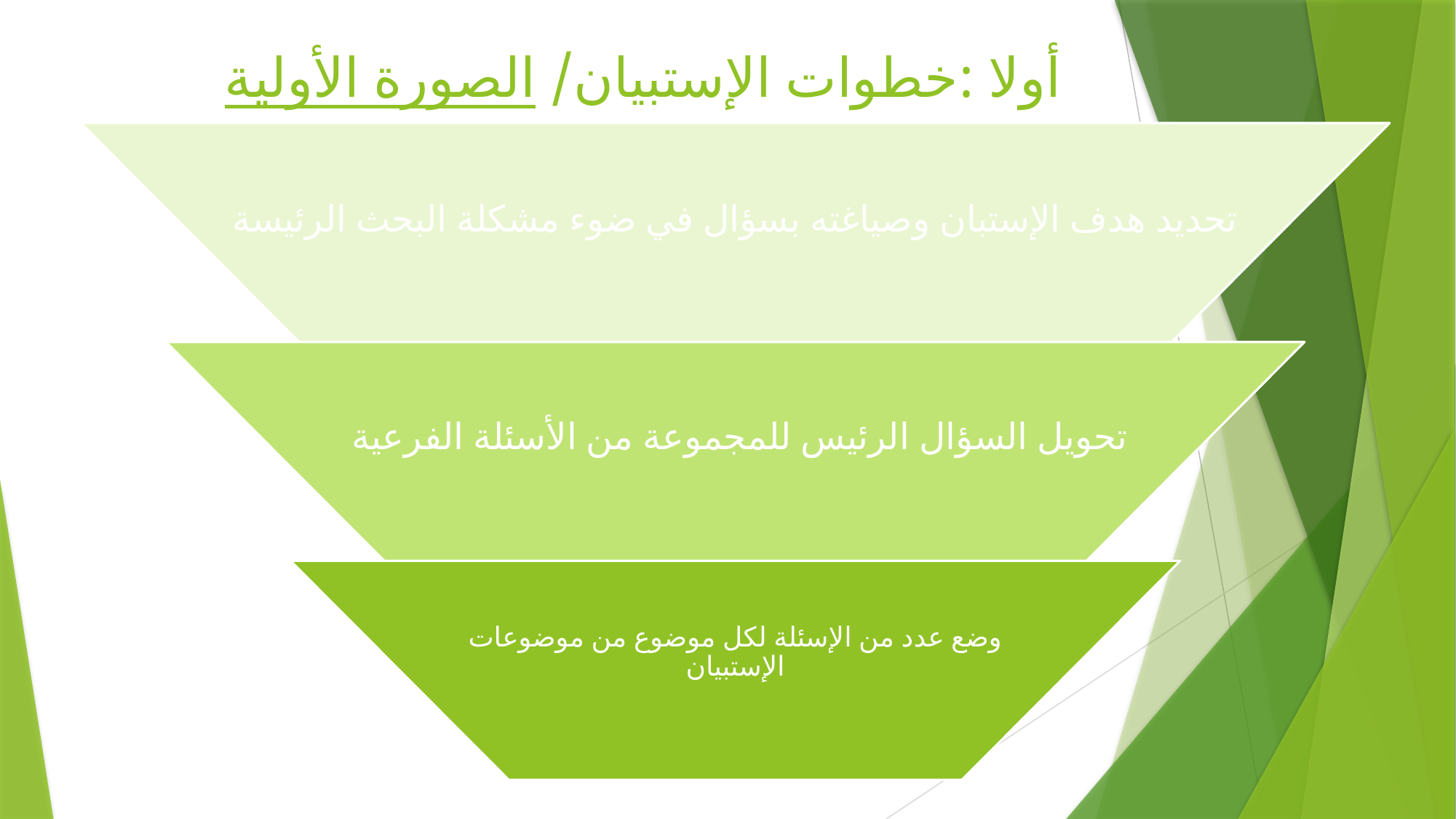

# أولا :خطوات الإستبيان/ الصورة الأولية
تحديد هدف الإستبان وصياغته بسؤال في ضوء مشكلة البحث الرئيسة
تحويل السؤال الرئيس للمجموعة من الأسئلة الفرعية
وضع عدد من الإسئلة لكل موضوع من موضوعات الإستبيان